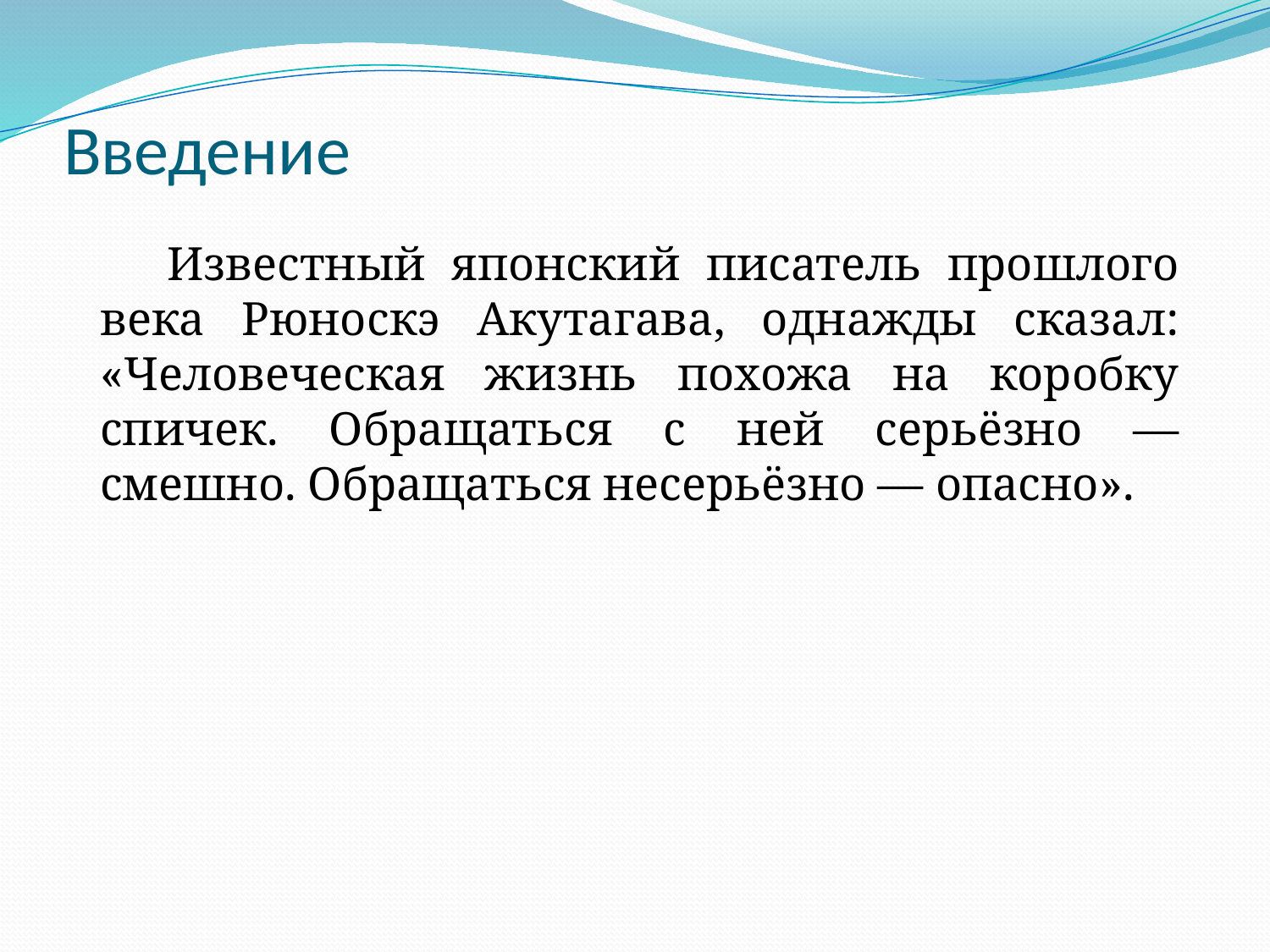

# Введение
    Известный японский писатель прошлого века Рюноскэ Акутагава, однажды сказал: «Человеческая жизнь похожа на коробку спичек. Обращаться с ней серьёзно — смешно. Обращаться несерьёзно — опасно».